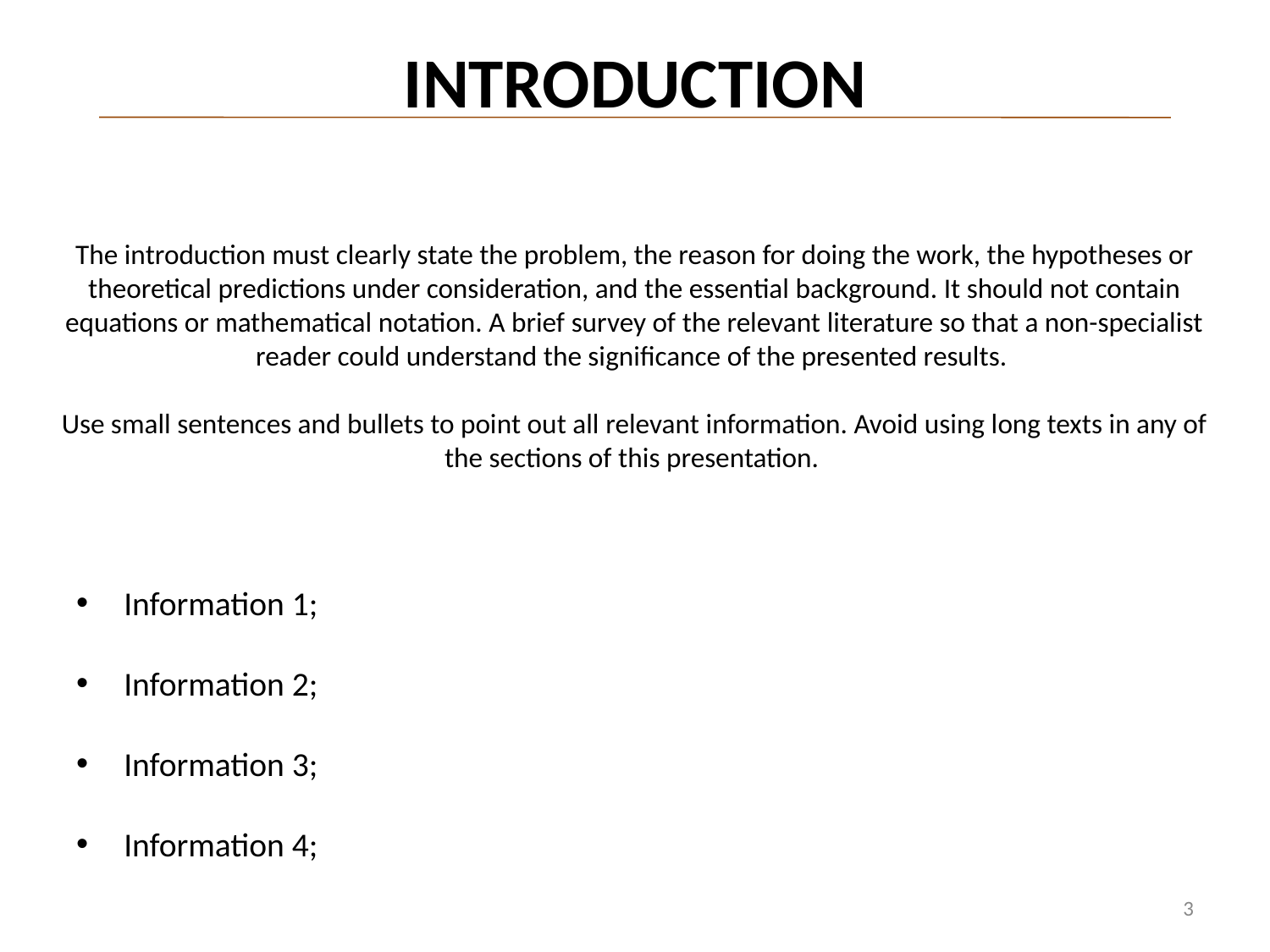

# INTRODUCTION

The introduction must clearly state the problem, the reason for doing the work, the hypotheses or theoretical predictions under consideration, and the essential background. It should not contain equations or mathematical notation. A brief survey of the relevant literature so that a non-specialist reader could understand the significance of the presented results.

Use small sentences and bullets to point out all relevant information. Avoid using long texts in any of the sections of this presentation.

Information 1;
Information 2;
Information 3;
Information 4;

3